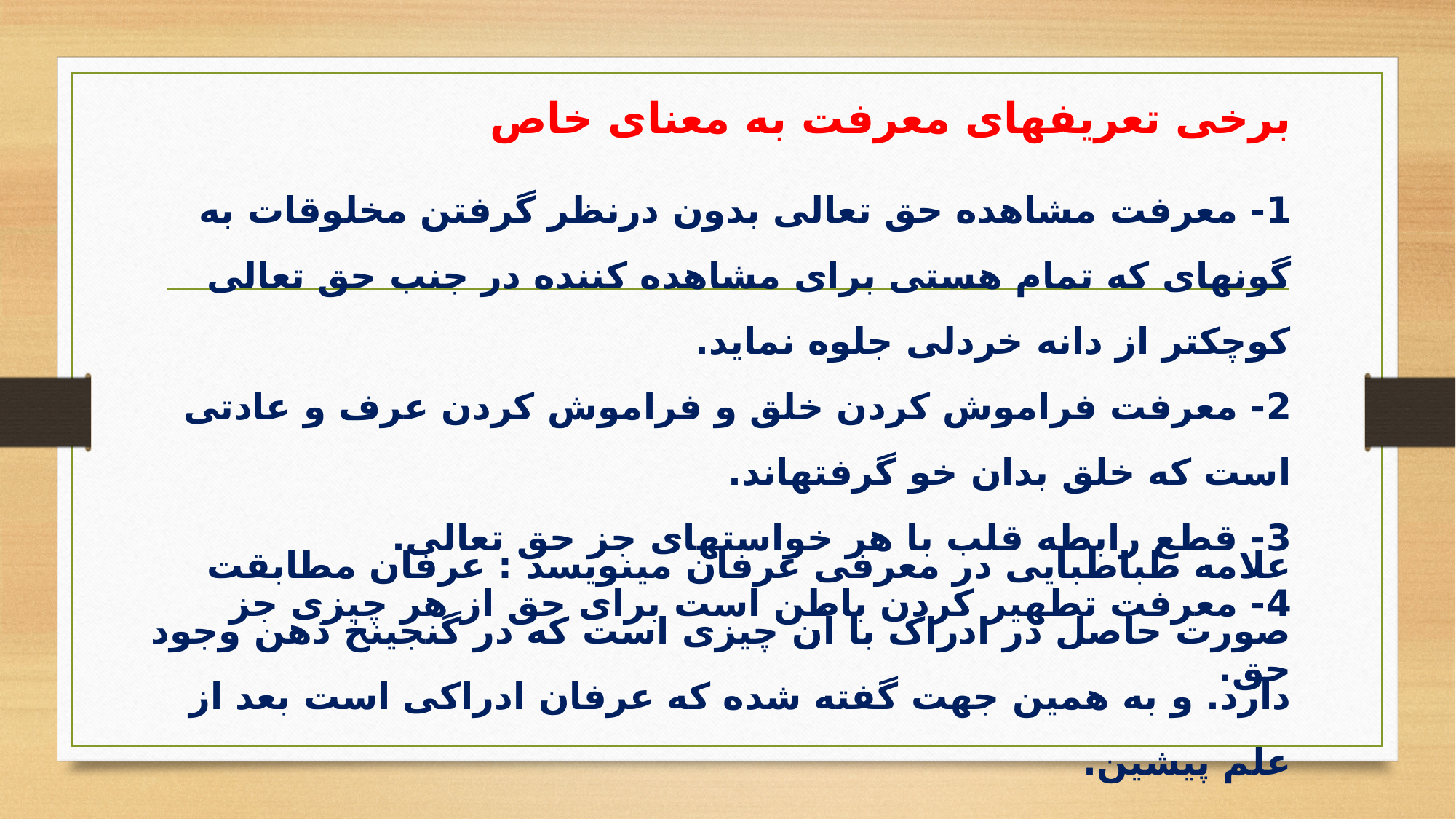

برخی تعریف­های معرفت به معنای خاص
1- معرفت مشاهده حق تعالی بدون درنظر گرفتن مخلوقات به گونه­ای که تمام هستی برای مشاهده کننده در جنب حق تعالی کوچکتر از دانه خردلی جلوه نماید.
2- معرفت فراموش کردن خلق و فراموش کردن عرف و عادتی است که خلق بدان خو گرفته­اند.
3- قطع رابطه قلب با هر خواسته­ای جز حق تعالی.
4- معرفت تطهیر کردن باطن است برای حق از هر چیزی جز حق.

علامه طباطبایی در معرفی عرفان می­نویسد : عرفان مطابقت صورت حاصل در ادراک با آن چیزی است که در گنجینخ ذهن وجود دارد. و به همین جهت گفته شده که عرفان ادراکی است بعد از علم پیشین.